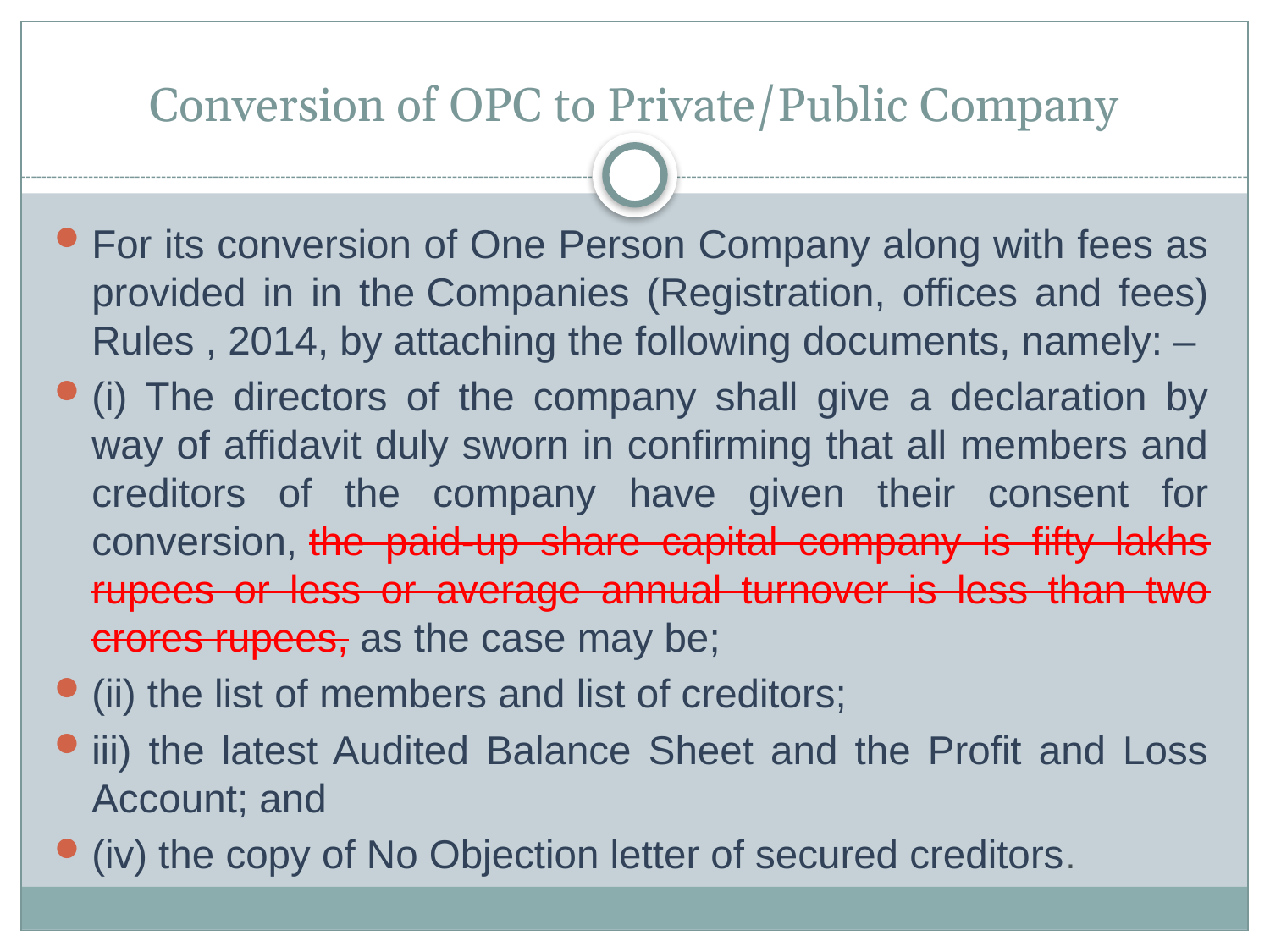

# Conversion of OPC to Private/Public Company
For its conversion of One Person Company along with fees as provided in in the Companies (Registration, offices and fees) Rules , 2014, by attaching the following documents, namely: –
(i) The directors of the company shall give a declaration by way of affidavit duly sworn in confirming that all members and creditors of the company have given their consent for conversion, the paid-up share capital company is fifty lakhs rupees or less or average annual turnover is less than two crores rupees, as the case may be;
(ii) the list of members and list of creditors;
iii) the latest Audited Balance Sheet and the Profit and Loss Account; and
(iv) the copy of No Objection letter of secured creditors.